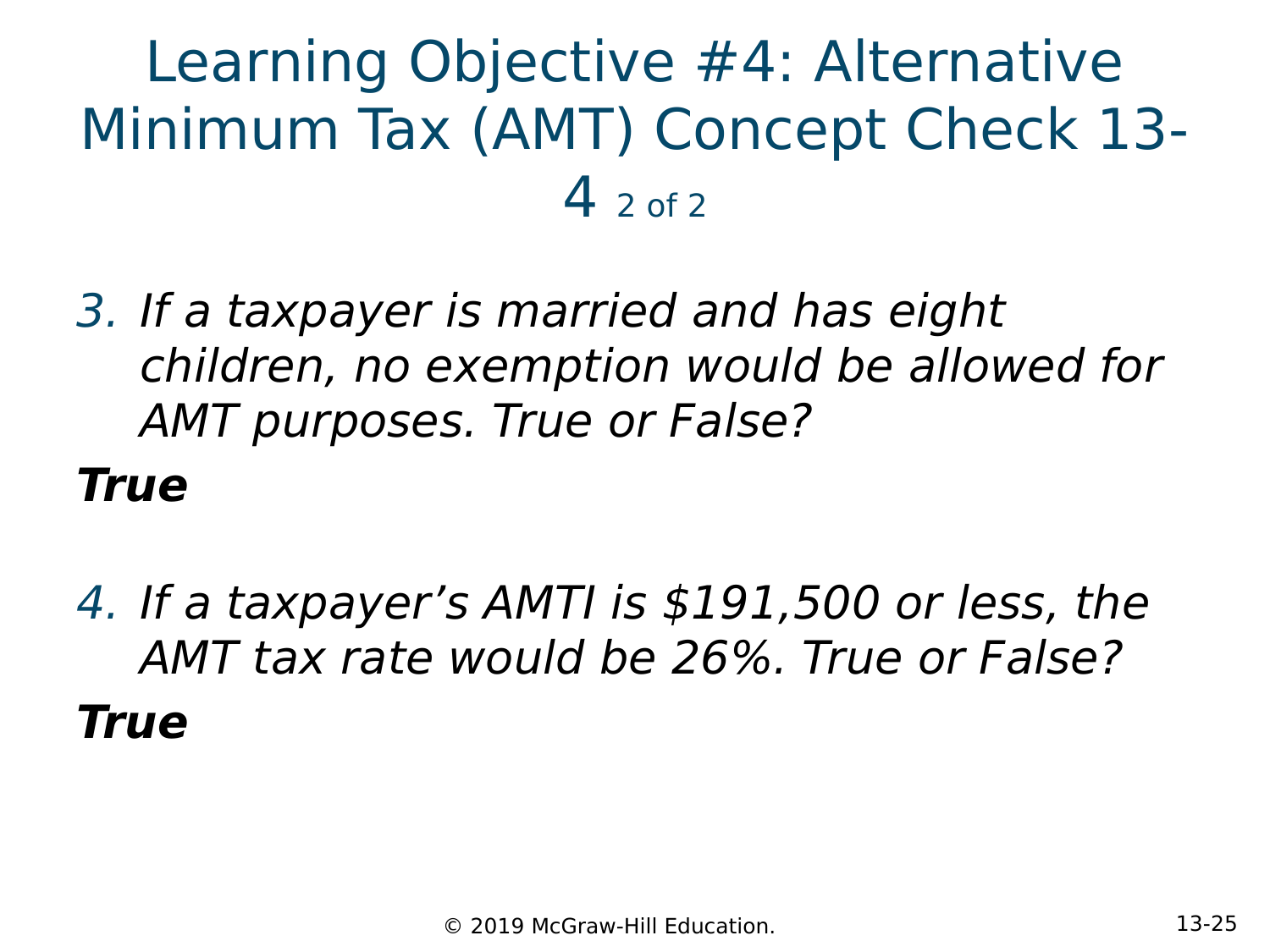

# Learning Objective #4: Alternative Minimum Tax (AMT) Concept Check 13-4 2 of 2
If a taxpayer is married and has eight children, no exemption would be allowed for AMT purposes. True or False?
True
If a taxpayer’s AMTI is $191,500 or less, the AMT tax rate would be 26%. True or False?
True